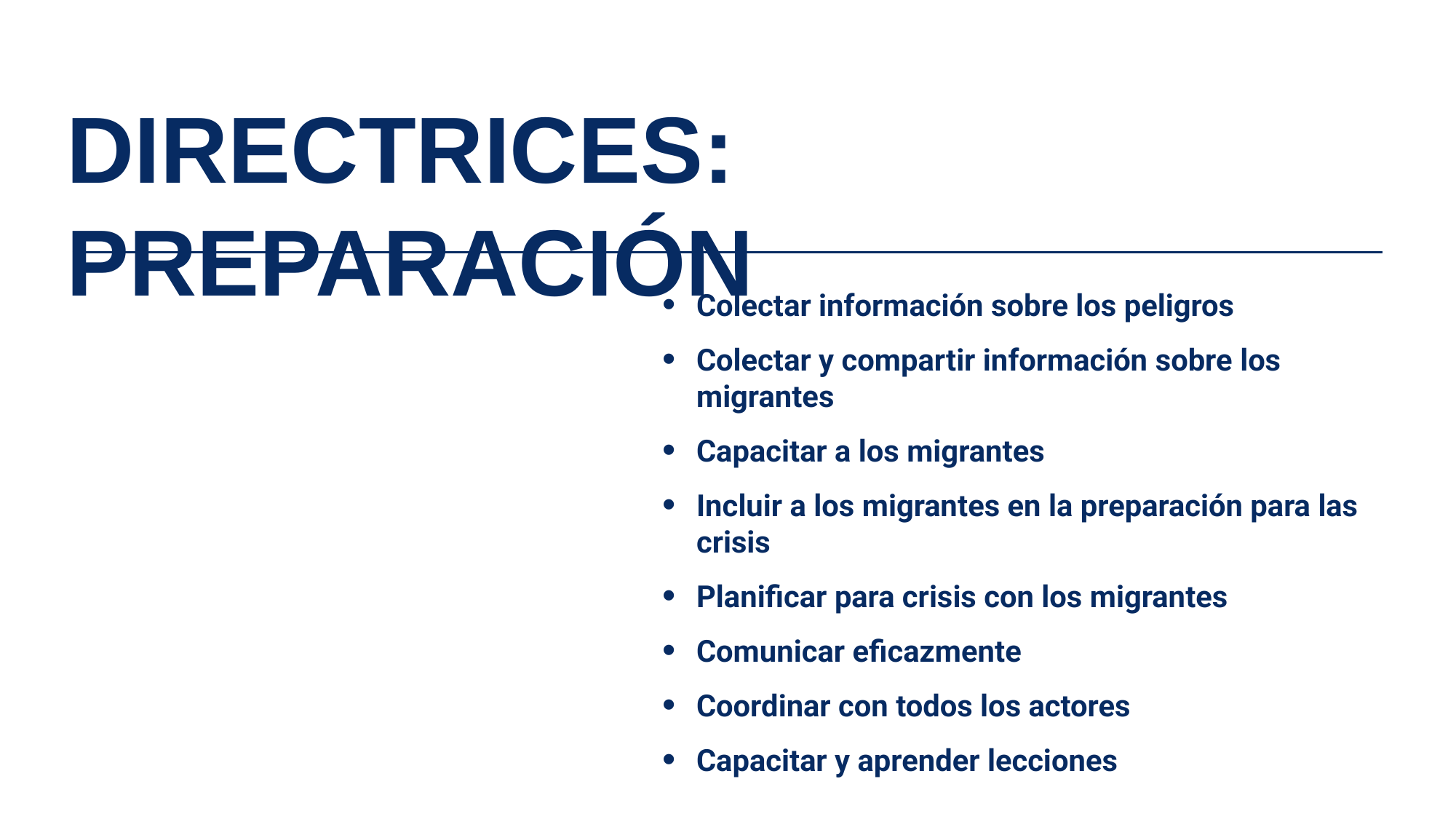

DIRECTRICES: PREPARACIÓN
Colectar información sobre los peligros
Colectar y compartir información sobre los migrantes
Capacitar a los migrantes
Incluir a los migrantes en la preparación para las crisis
Planificar para crisis con los migrantes
Comunicar eficazmente
Coordinar con todos los actores
Capacitar y aprender lecciones